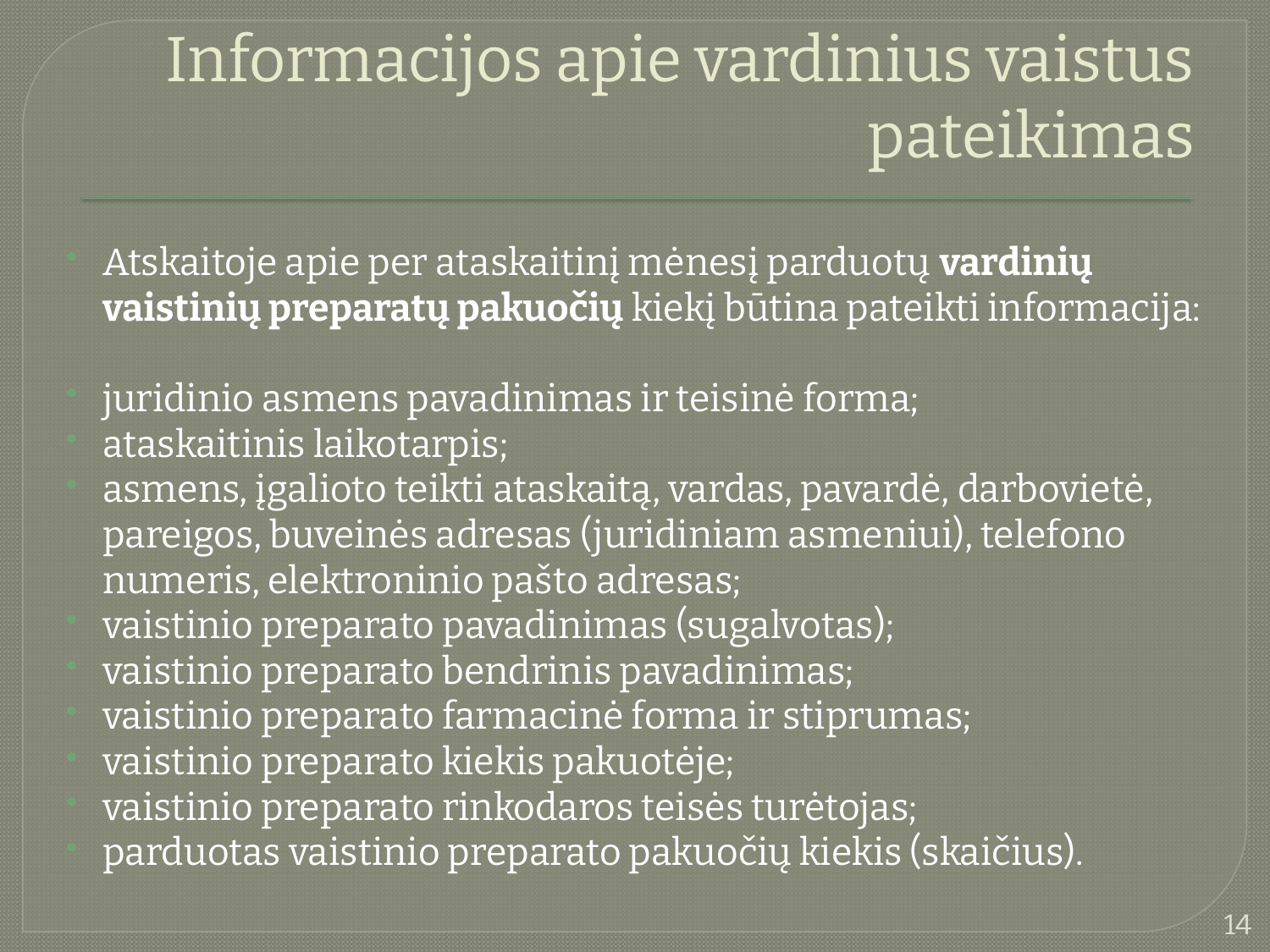

# Informacijos apie vardinius vaistus pateikimas

Atskaitoje apie per ataskaitinį mėnesį parduotų vardinių vaistinių preparatų pakuočių kiekį būtina pateikti informacija:

juridinio asmens pavadinimas ir teisinė forma;
ataskaitinis laikotarpis;
asmens, įgalioto teikti ataskaitą, vardas, pavardė, darbovietė, pareigos, buveinės adresas (juridiniam asmeniui), telefono numeris, elektroninio pašto adresas;
vaistinio preparato pavadinimas (sugalvotas);
vaistinio preparato bendrinis pavadinimas;
vaistinio preparato farmacinė forma ir stiprumas;
vaistinio preparato kiekis pakuotėje;
vaistinio preparato rinkodaros teisės turėtojas;
parduotas vaistinio preparato pakuočių kiekis (skaičius).

14